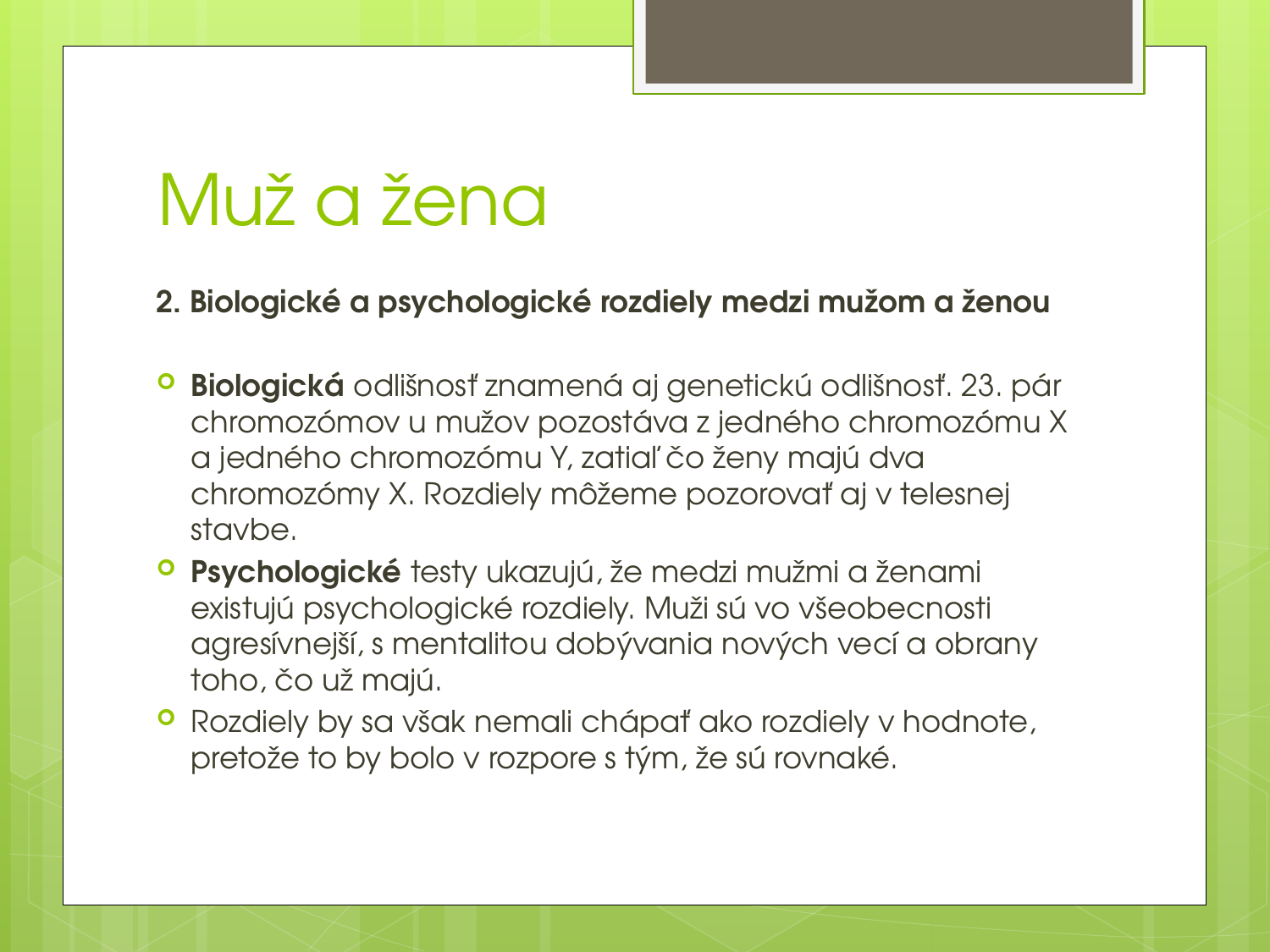

# Muž a žena
2. Biologické a psychologické rozdiely medzi mužom a ženou

Biologická odlišnosť znamená aj genetickú odlišnosť. 23. pár chromozómov u mužov pozostáva z jedného chromozómu X a jedného chromozómu Y, zatiaľ čo ženy majú dva chromozómy X. Rozdiely môžeme pozorovať aj v telesnej stavbe.
Psychologické testy ukazujú, že medzi mužmi a ženami existujú psychologické rozdiely. Muži sú vo všeobecnosti agresívnejší, s mentalitou dobývania nových vecí a obrany toho, čo už majú.
Rozdiely by sa však nemali chápať ako rozdiely v hodnote, pretože to by bolo v rozpore s tým, že sú rovnaké.